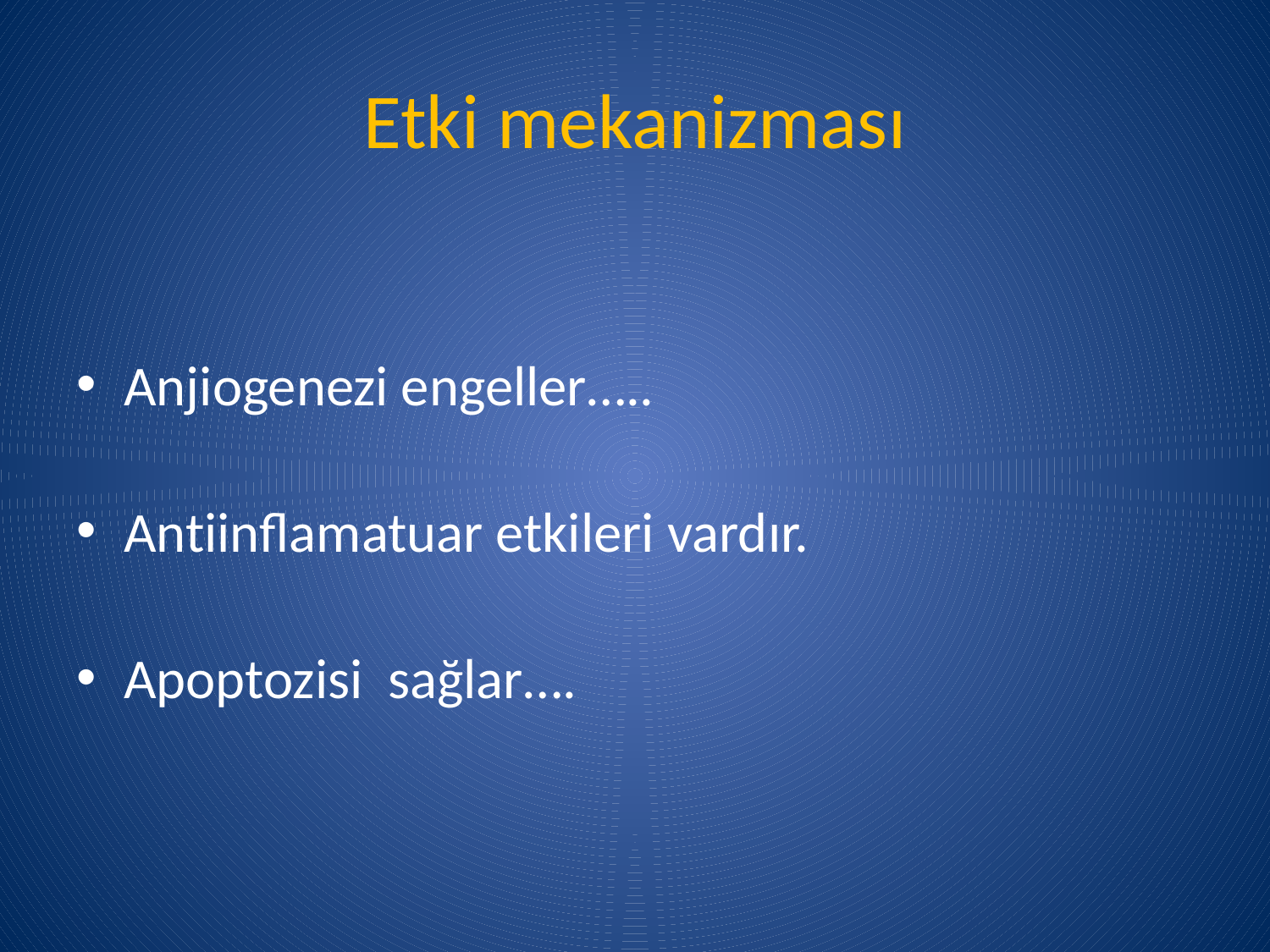

# Etki mekanizması

Anjiogenezi engeller…..
Antiinflamatuar etkileri vardır.
Apoptozisi  sağlar….